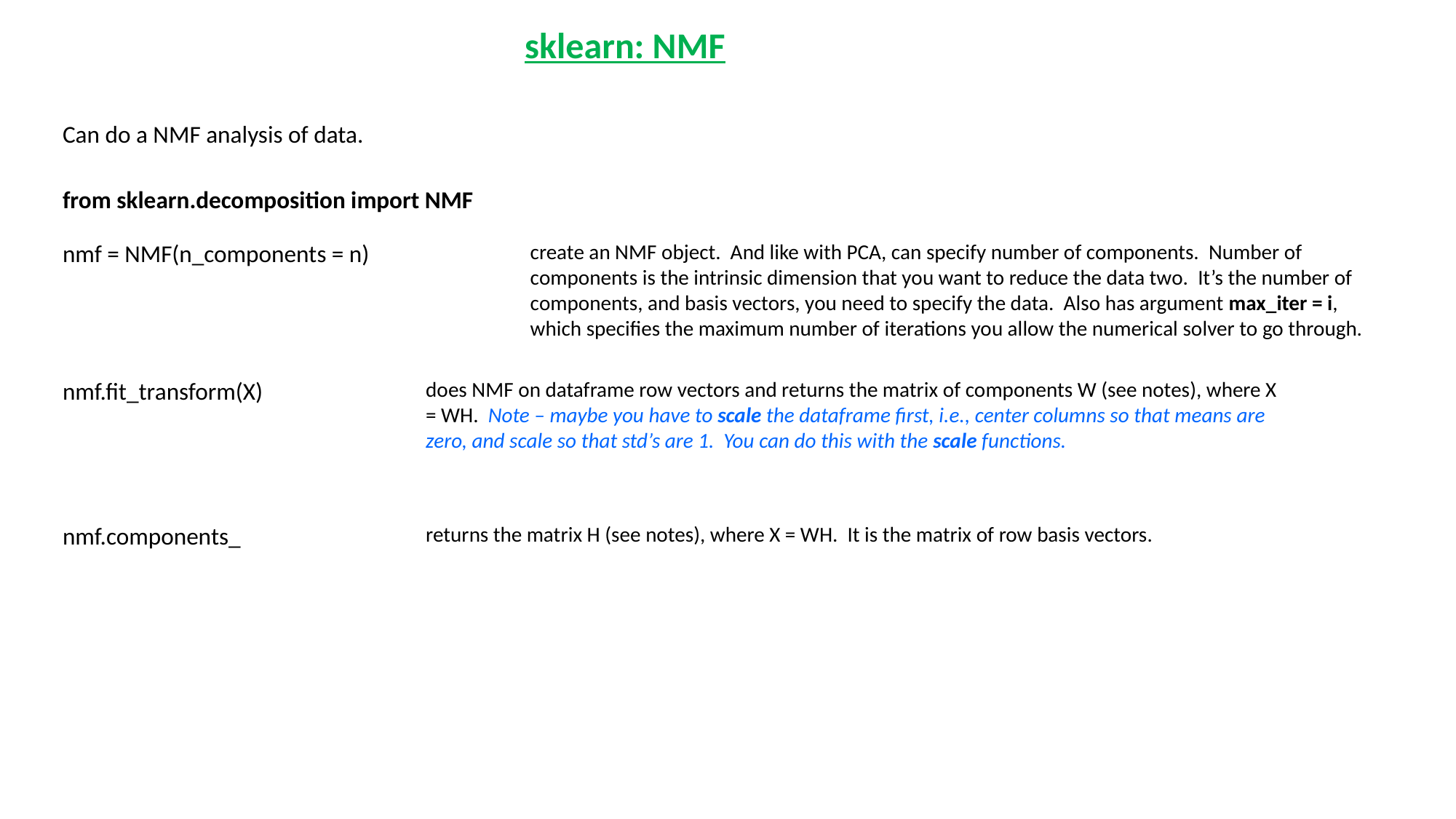

sklearn: NMF
Can do a NMF analysis of data.
from sklearn.decomposition import NMF
nmf = NMF(n_components = n)
create an NMF object.  And like with PCA, can specify number of components.  Number of components is the intrinsic dimension that you want to reduce the data two.  It’s the number of components, and basis vectors, you need to specify the data.  Also has argument max_iter = i, which specifies the maximum number of iterations you allow the numerical solver to go through.
nmf.fit_transform(X)
does NMF on dataframe row vectors and returns the matrix of components W (see notes), where X = WH.  Note – maybe you have to scale the dataframe first, i.e., center columns so that means are zero, and scale so that std’s are 1.  You can do this with the scale functions.
nmf.components_
returns the matrix H (see notes), where X = WH.  It is the matrix of row basis vectors.